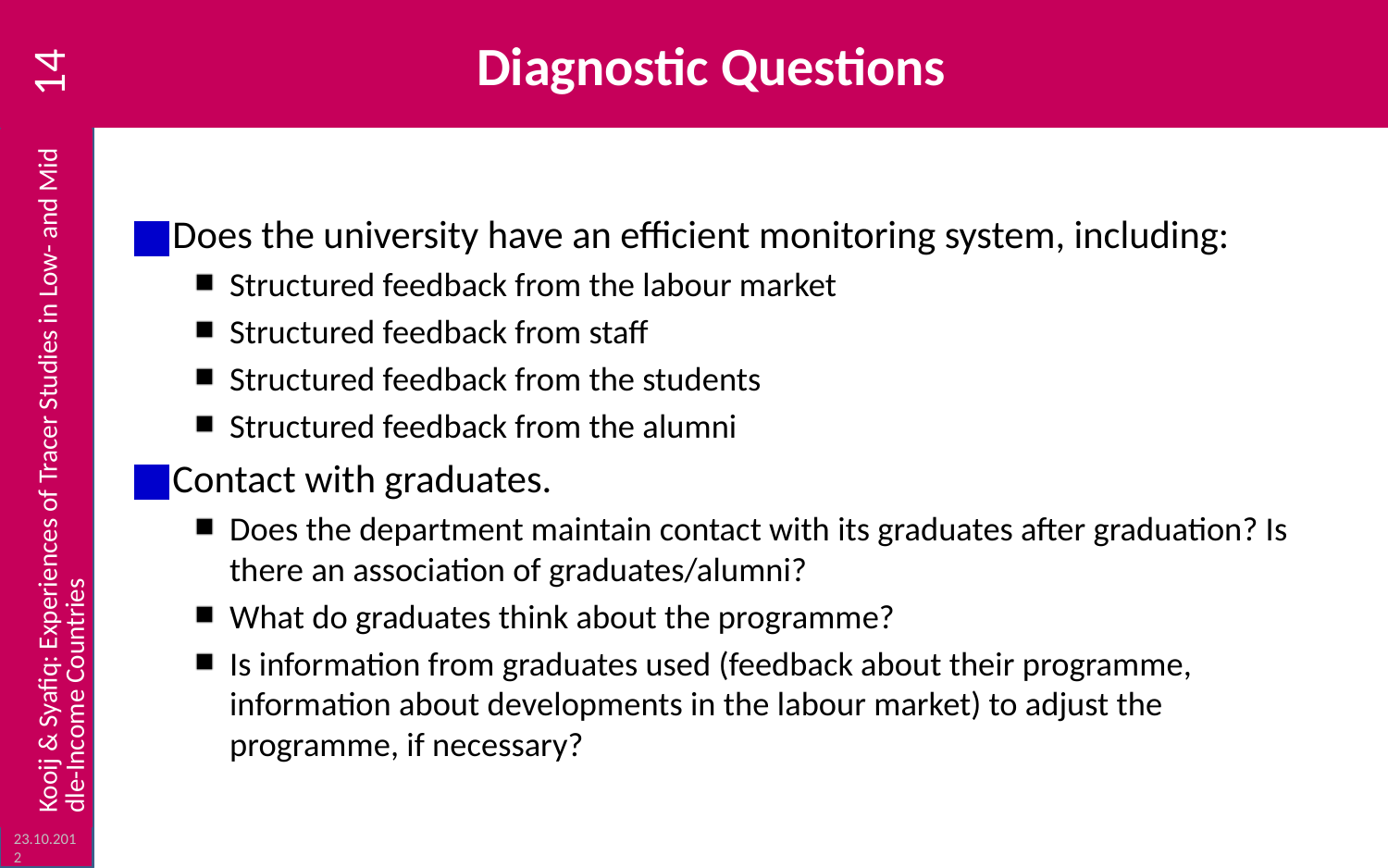

# Diagnostic Questions
14
Does the university have an efficient monitoring system, including:
Structured feedback from the labour market
Structured feedback from staff
Structured feedback from the students
Structured feedback from the alumni
Contact with graduates.
Does the department maintain contact with its graduates after graduation? Is there an association of graduates/alumni?
What do graduates think about the programme?
Is information from graduates used (feedback about their programme, information about developments in the labour market) to adjust the programme, if necessary?
Kooij & Syafiq: Experiences of Tracer Studies in Low- and Middle-Income Countries
23.10.2012